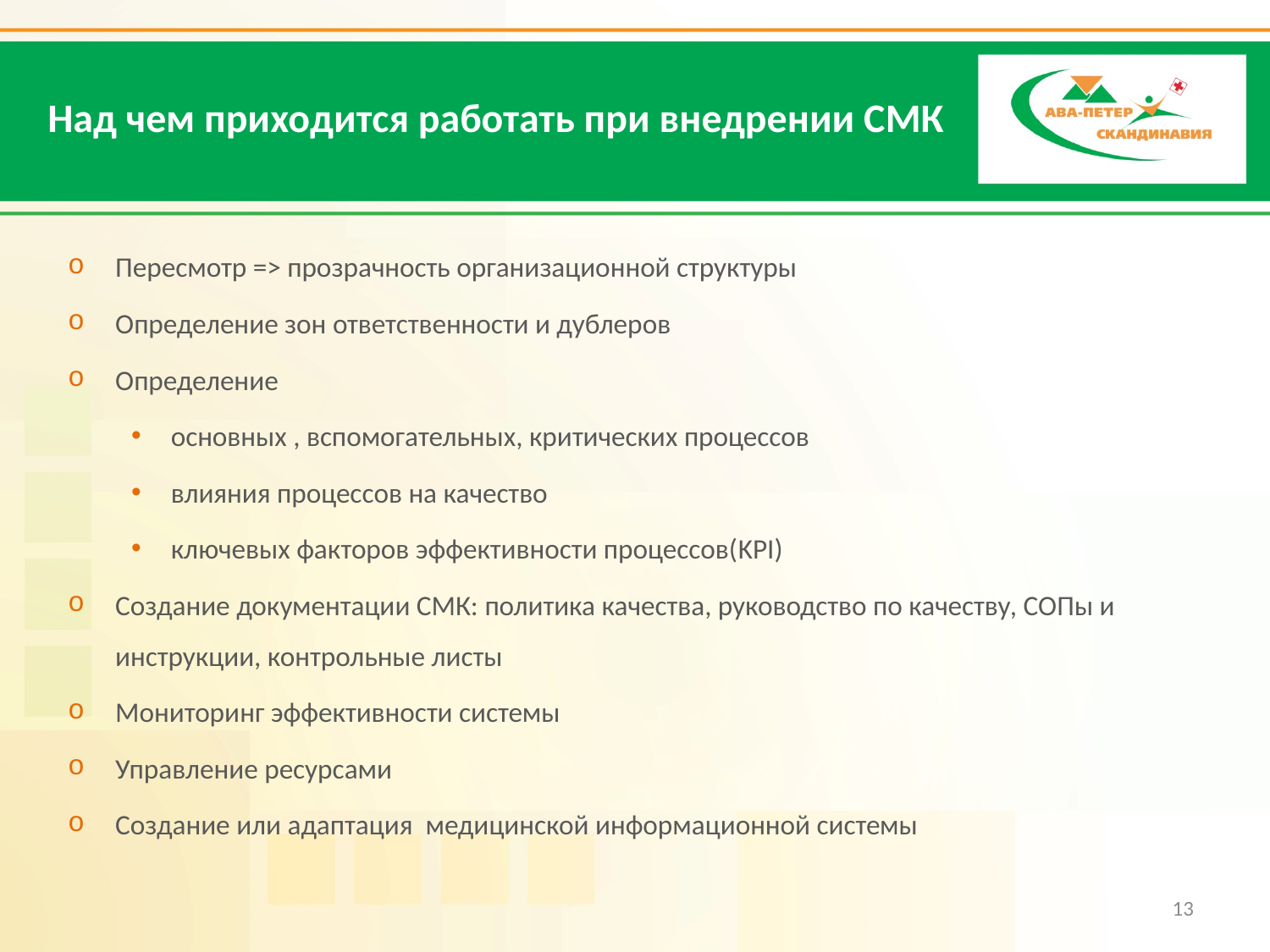

# Над чем приходится работать при внедрении СМК
Пересмотр => прозрачность организационной структуры
Определение зон ответственности и дублеров
Определение
основных , вспомогательных, критических процессов
влияния процессов на качество
ключевых факторов эффективности процессов(KPI)
Создание документации СМК: политика качества, руководство по качеству, СОПы и инструкции, контрольные листы
Мониторинг эффективности системы
Управление ресурсами
Создание или адаптация  медицинской информационной системы

13